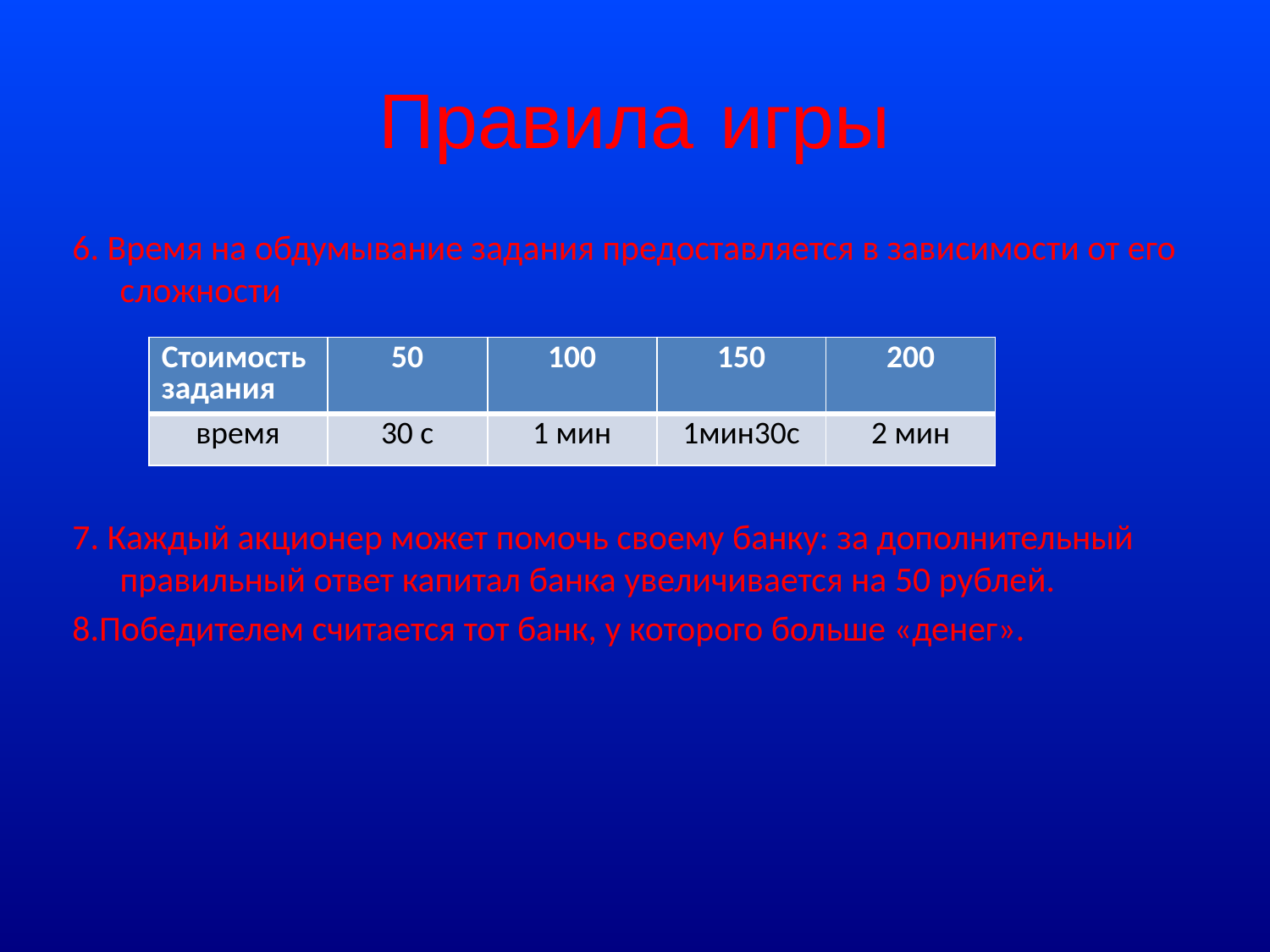

# Правила игры
6. Время на обдумывание задания предоставляется в зависимости от его сложности

7. Каждый акционер может помочь своему банку: за дополнительный правильный ответ капитал банка увеличивается на 50 рублей.
8.Победителем считается тот банк, у которого больше «денег».

| Стоимость задания | 50 | 100 | 150 | 200 |
| --- | --- | --- | --- | --- |
| время | 30 с | 1 мин | 1мин30с | 2 мин |